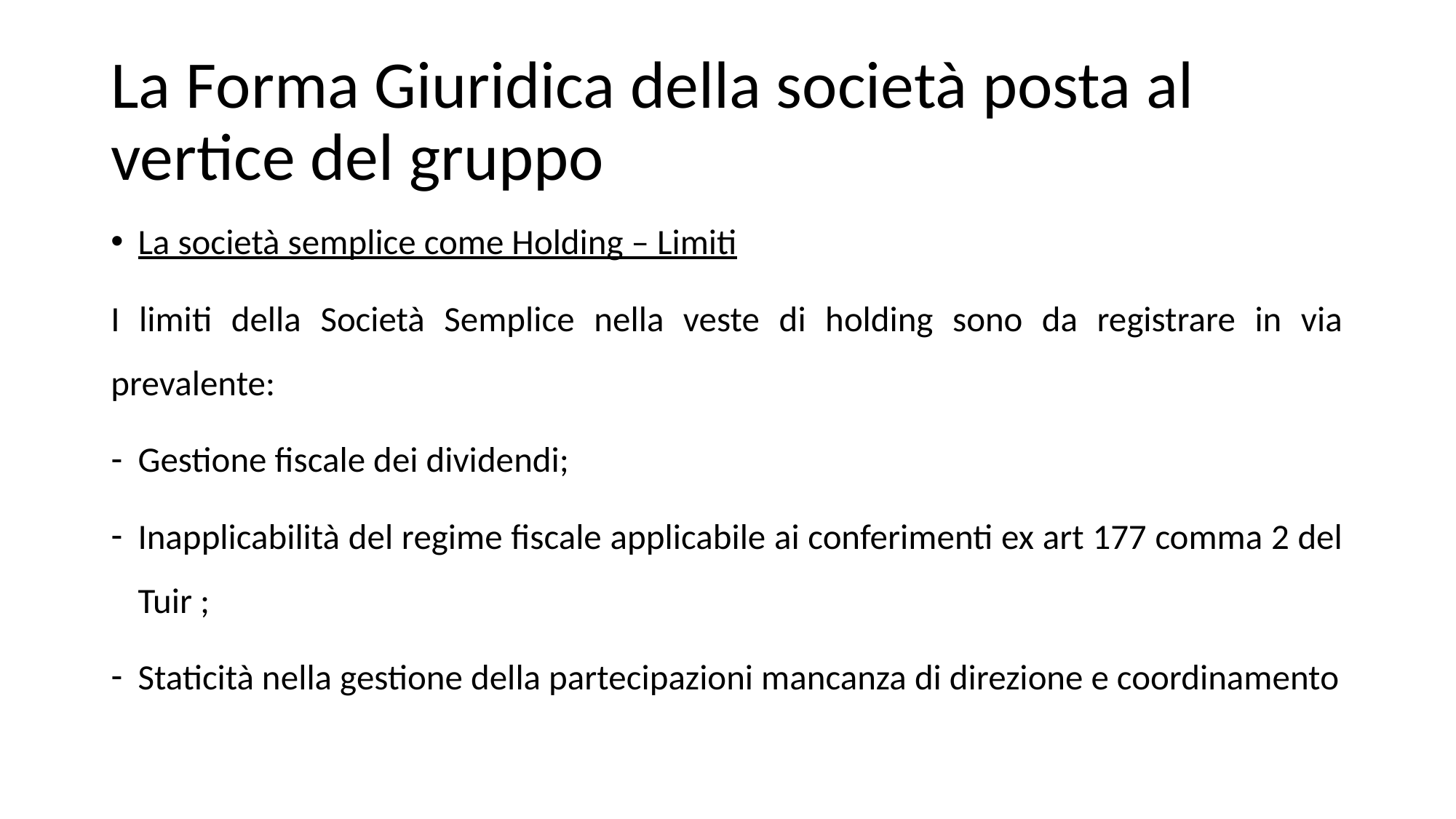

# La Forma Giuridica della società posta al vertice del gruppo
La società semplice come Holding – Limiti
I limiti della Società Semplice nella veste di holding sono da registrare in via prevalente:
Gestione fiscale dei dividendi;
Inapplicabilità del regime fiscale applicabile ai conferimenti ex art 177 comma 2 del Tuir ;
Staticità nella gestione della partecipazioni mancanza di direzione e coordinamento